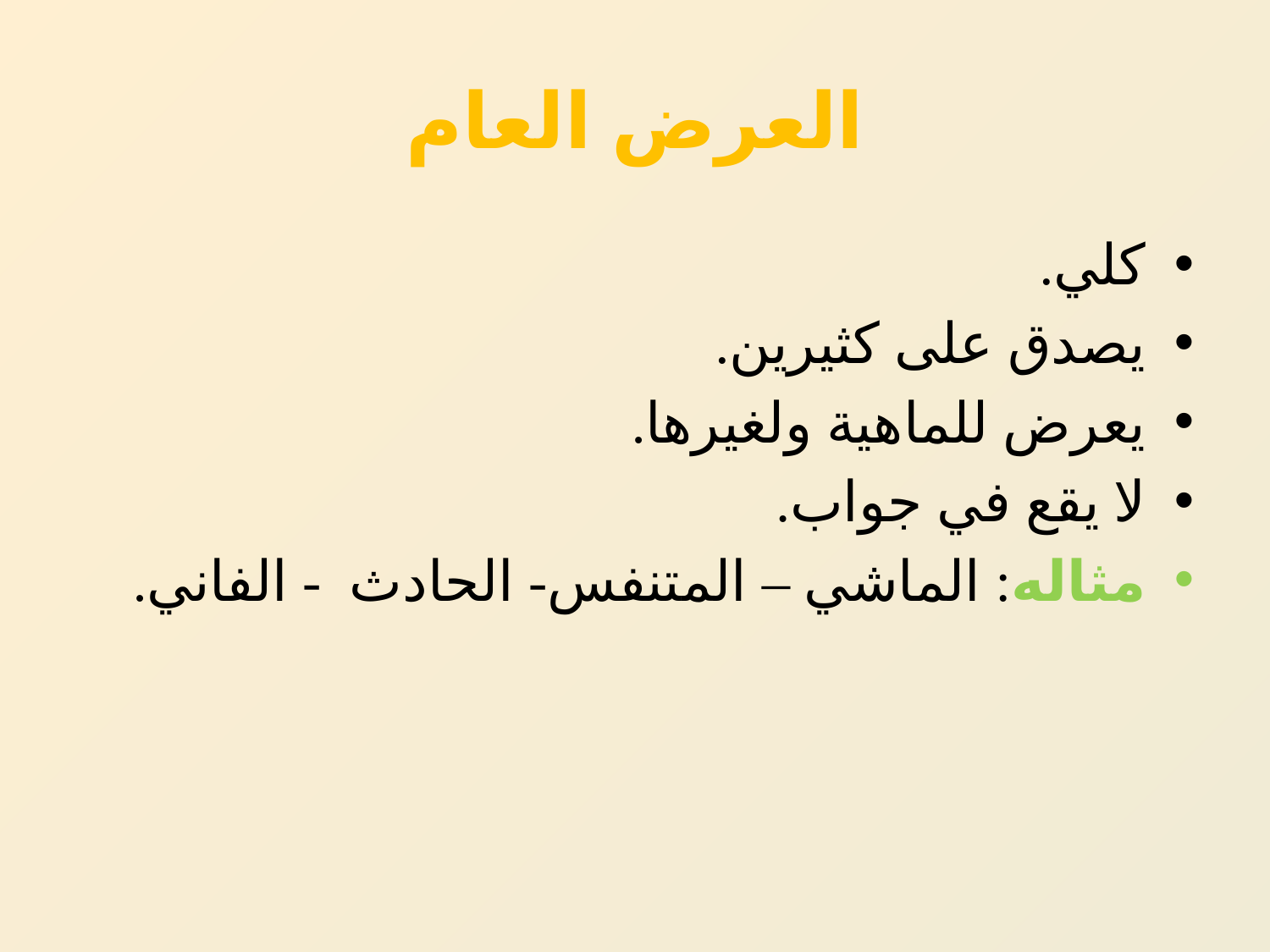

# العرض العام
كلي.
يصدق على كثيرين.
يعرض للماهية ولغيرها.
لا يقع في جواب.
مثاله: الماشي – المتنفس- الحادث  - الفاني.